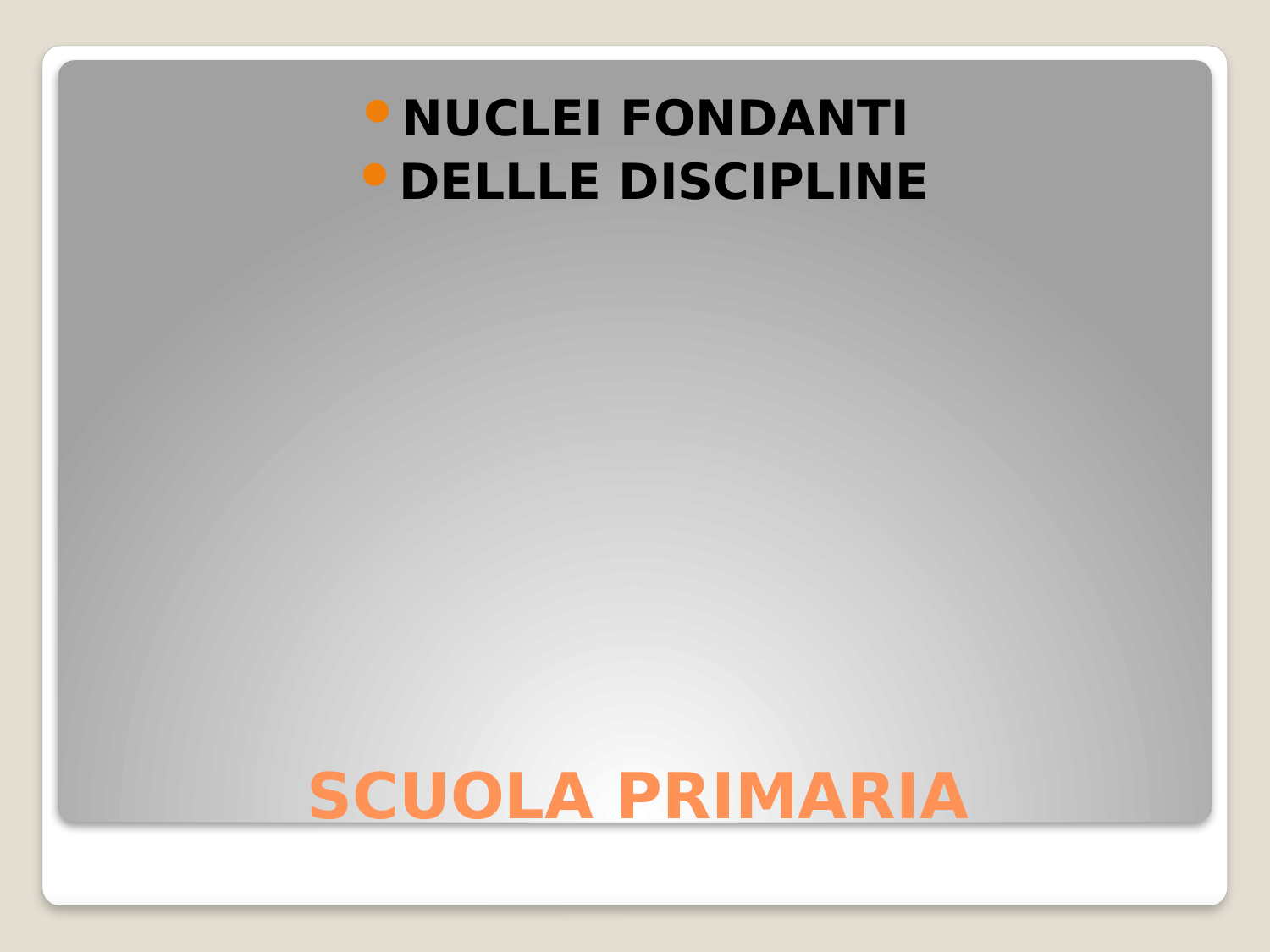

NUCLEI FONDANTI
DELLLE DISCIPLINE
# SCUOLA PRIMARIA